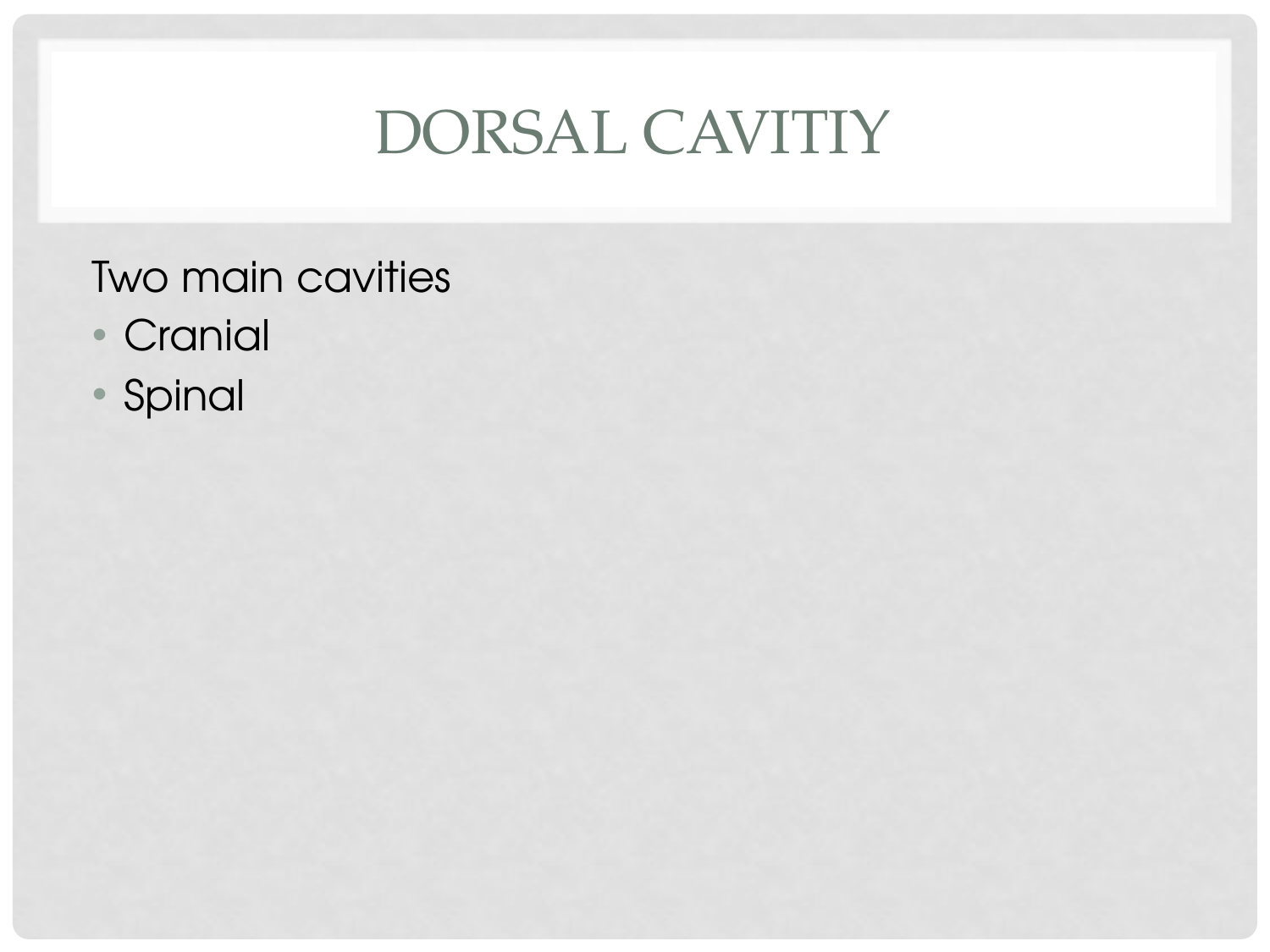

# Dorsal cavitiy
Two main cavities
Cranial
Spinal